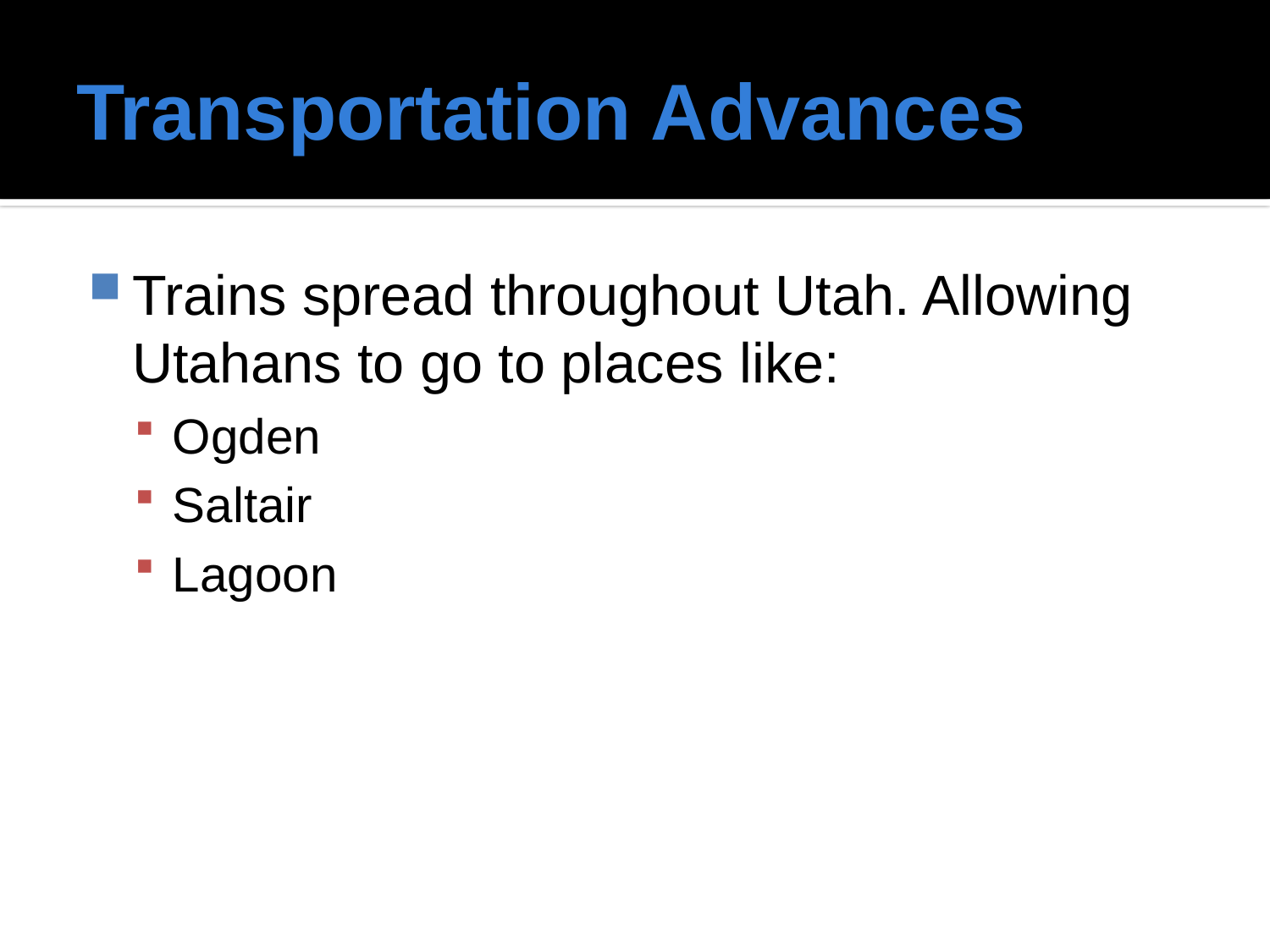

# Transportation Advances
Trains spread throughout Utah. Allowing Utahans to go to places like:
Ogden
Saltair
Lagoon